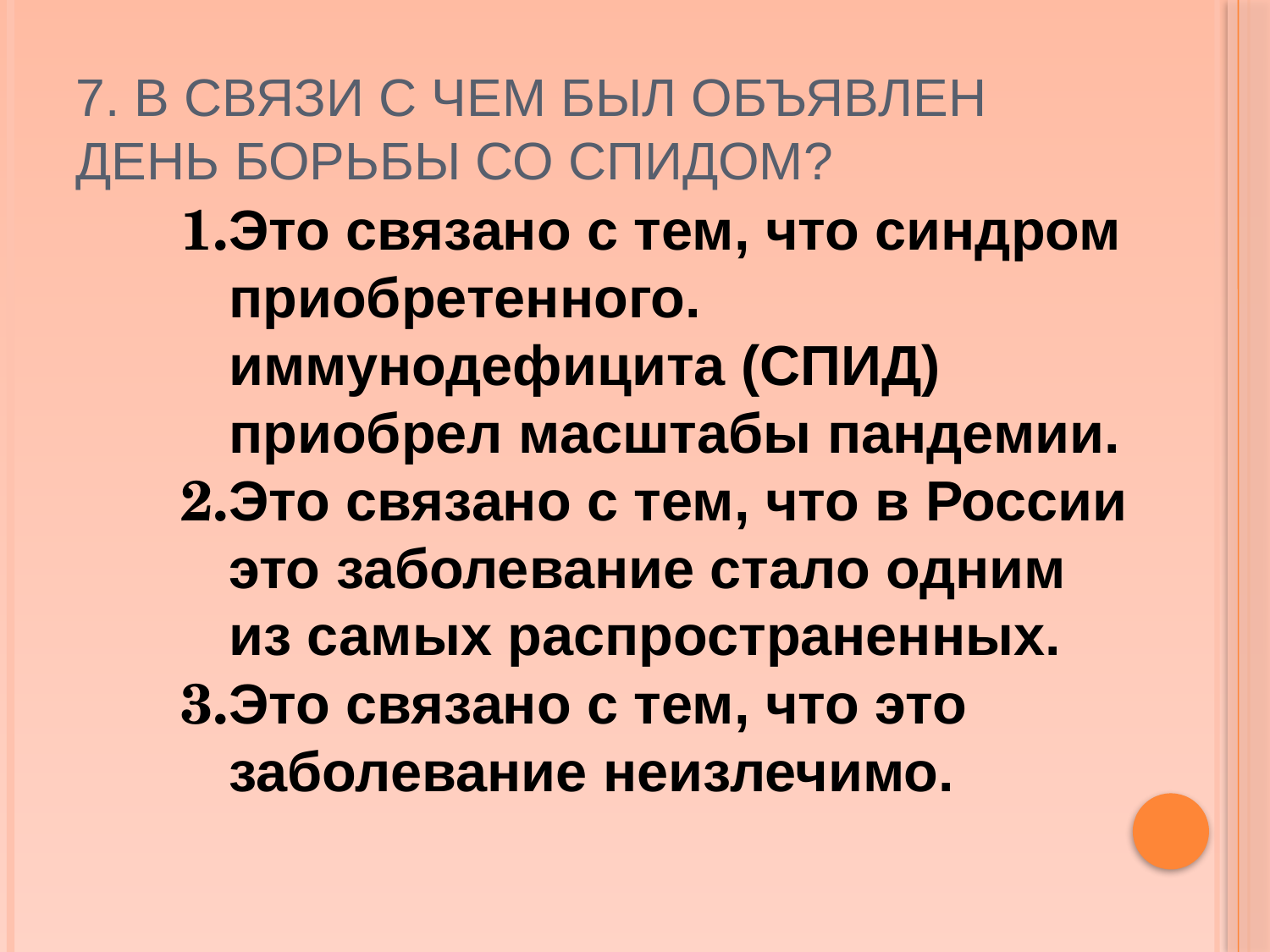

# 7. В связи с чем был объявлен День борьбы со СПИДом?
Это связано с тем, что синдром приобретенного. иммунодефицита (СПИД) приобрел масштабы пандемии.
Это связано с тем, что в России это заболевание стало одним из самых распространенных.
Это связано с тем, что это заболевание неизлечимо.